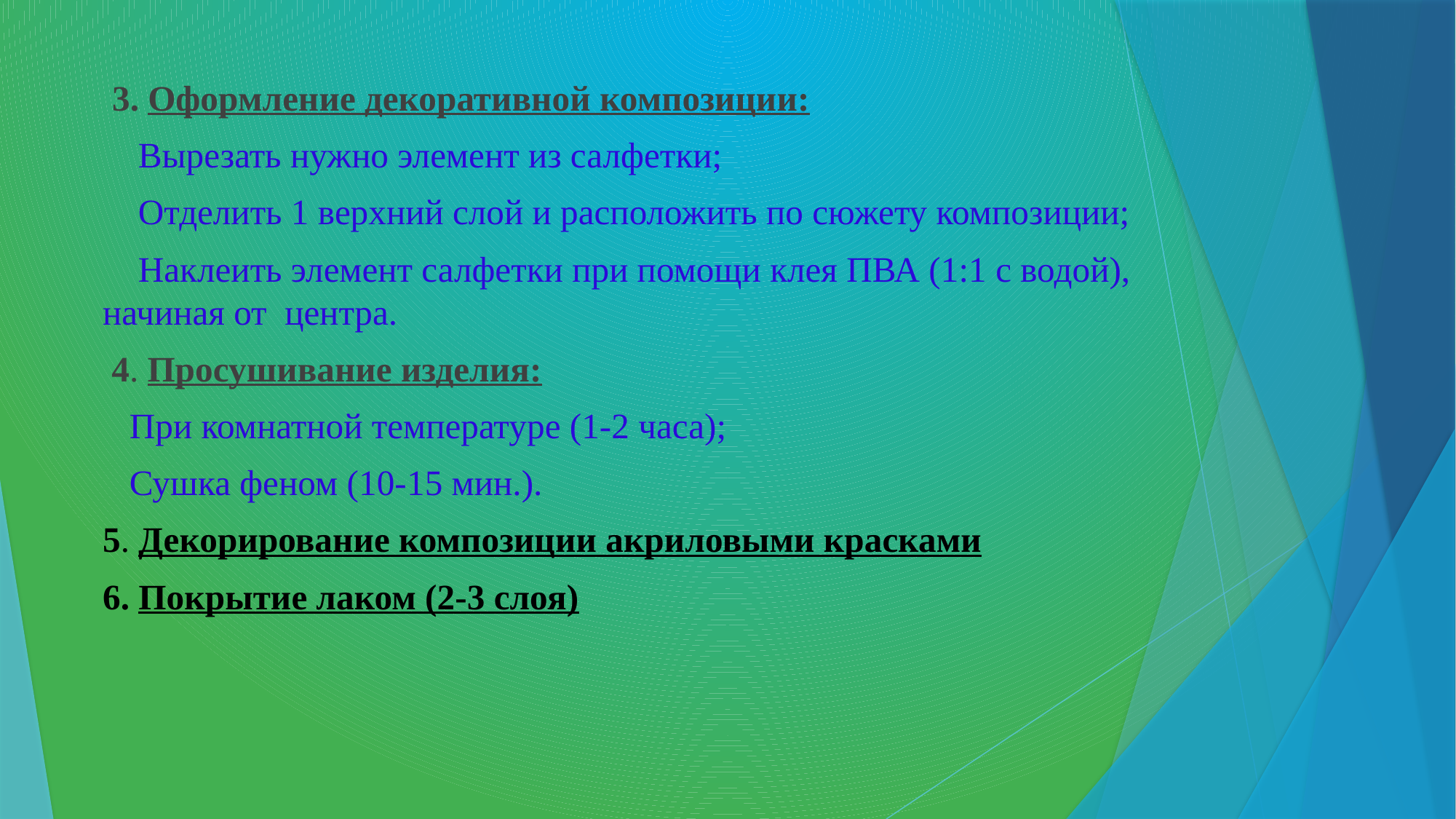

3. Оформление декоративной композиции:
    Вырезать нужно элемент из салфетки;
    Отделить 1 верхний слой и расположить по сюжету композиции;
    Наклеить элемент салфетки при помощи клея ПВА (1:1 с водой), начиная от  центра.
 4. Просушивание изделия:
   При комнатной температуре (1-2 часа);
   Сушка феном (10-15 мин.).
5. Декорирование композиции акриловыми красками
6. Покрытие лаком (2-3 слоя)